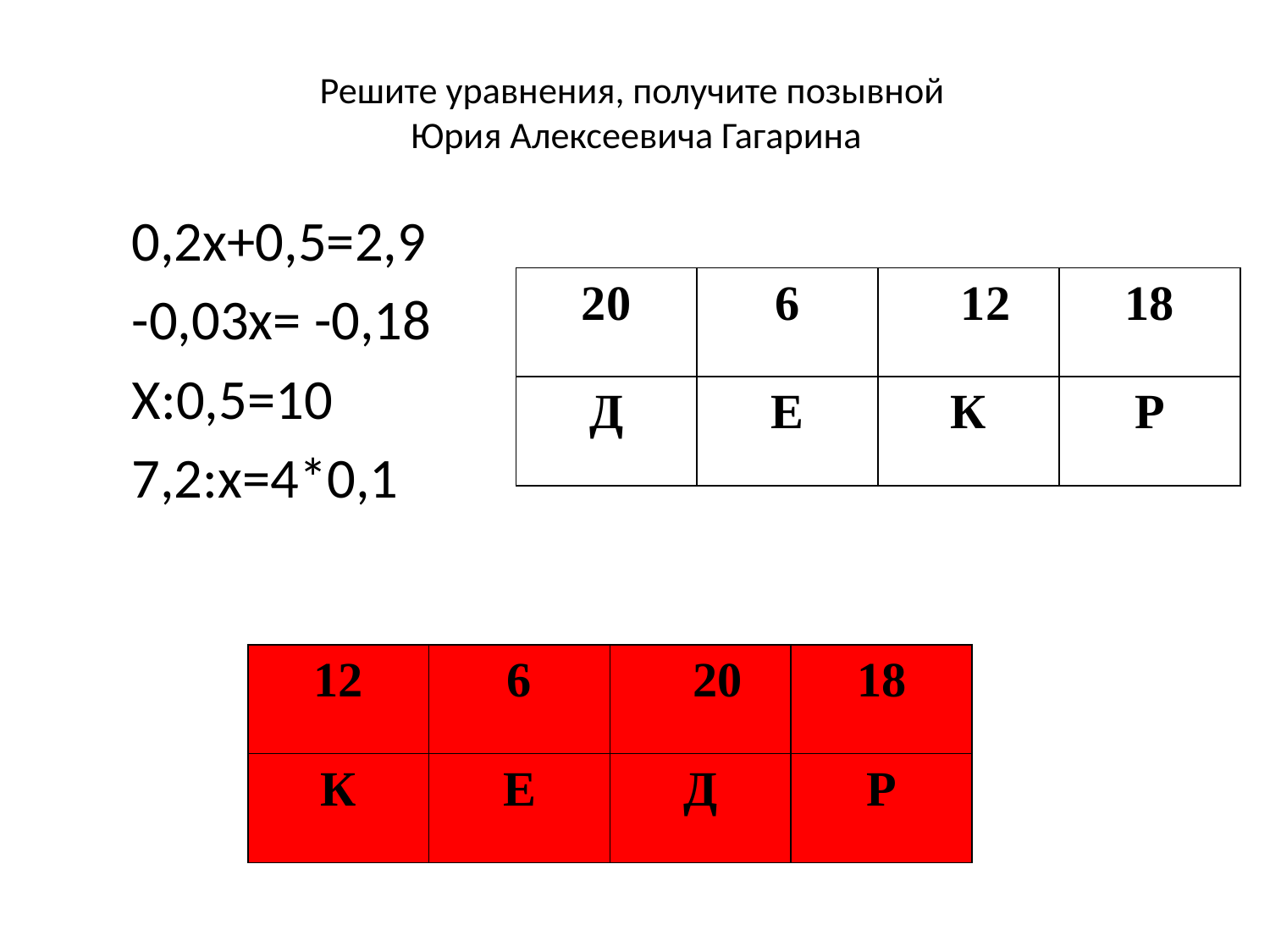

# Решите уравнения, получите позывной Юрия Алексеевича Гагарина
0,2х+0,5=2,9
-0,03х= -0,18
Х:0,5=10
7,2:х=4*0,1

| 20 | 6 | 12 | 18 |
| --- | --- | --- | --- |
| Д | Е | К | Р |
| 12 | 6 | 20 | 18 |
| --- | --- | --- | --- |
| К | Е | Д | Р |